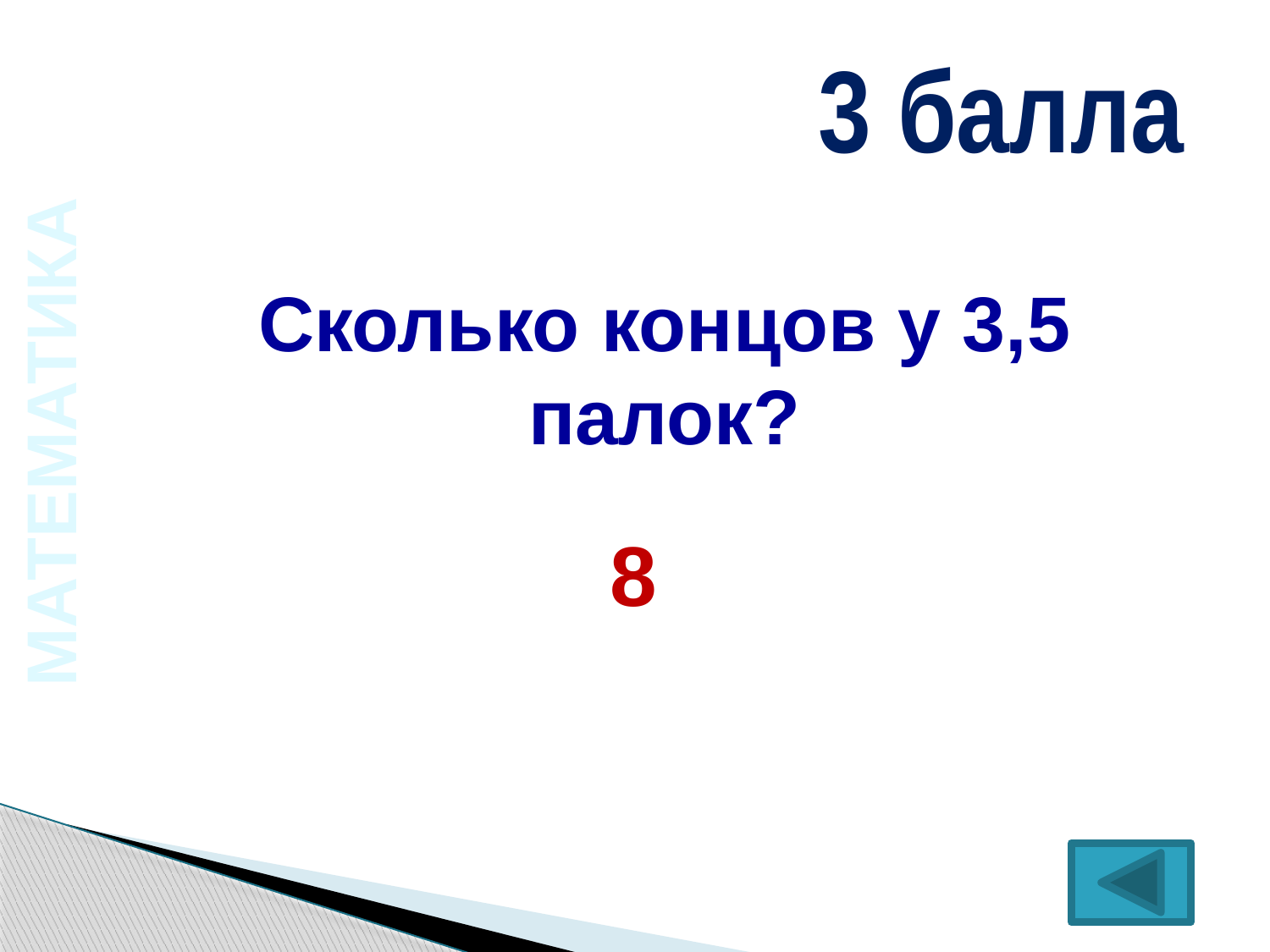

3 балла
Сколько концов у 3,5 палок?
МАТЕМАТИКА
8